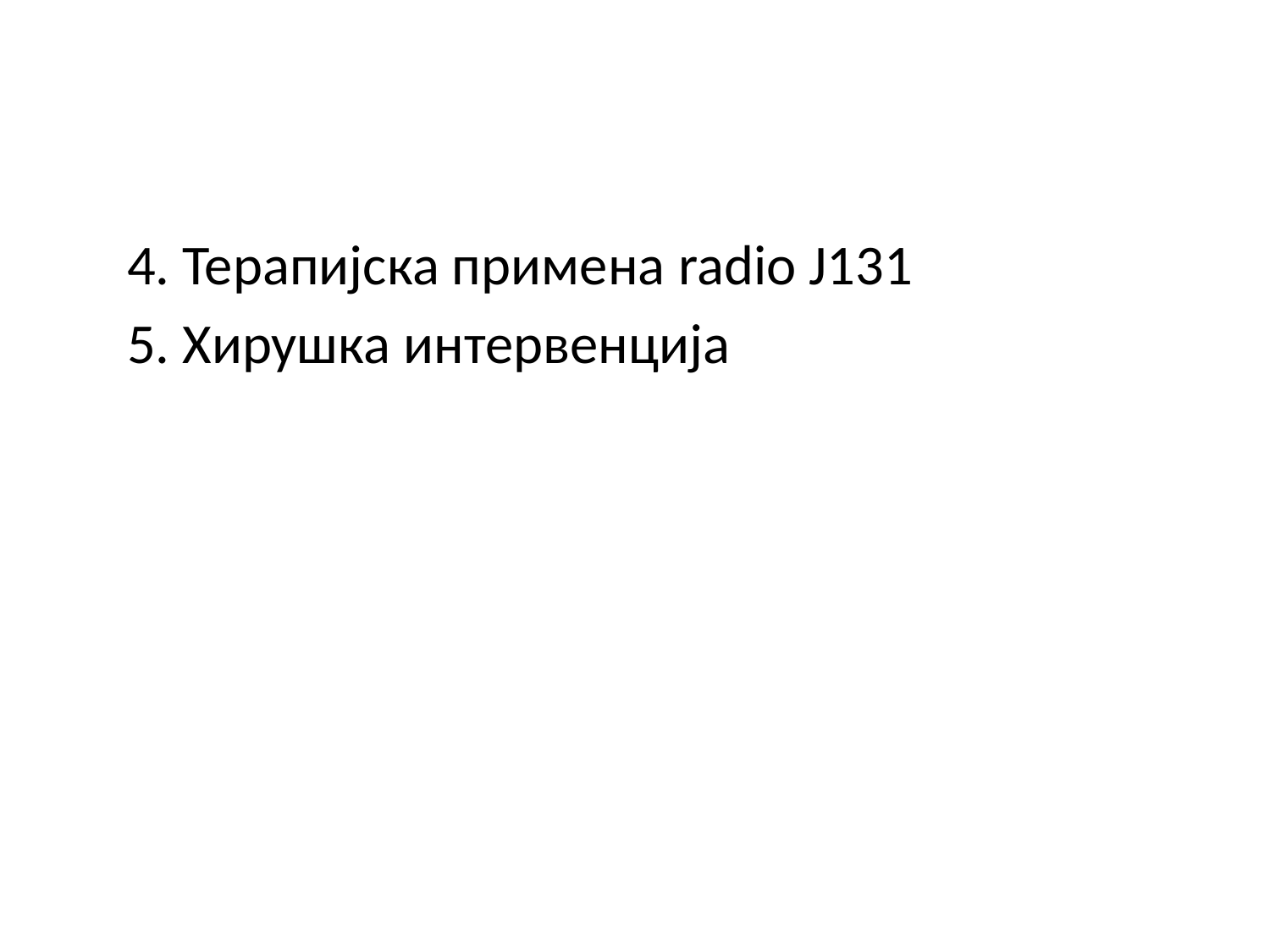

#
    4. Терапијска примена radio J131
    5. Хирушка интервенција